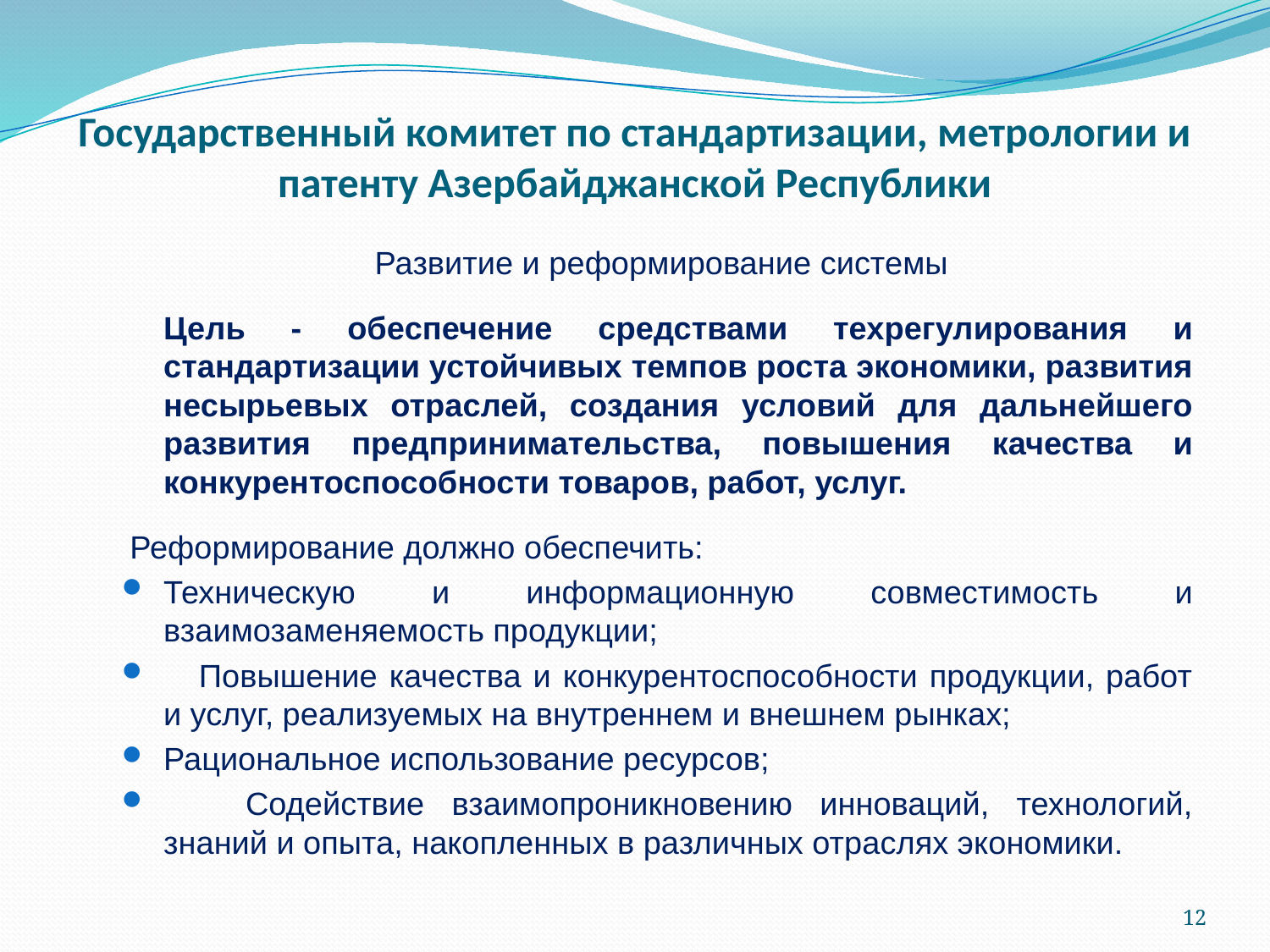

# Государственный комитет по стандартизации, метрологии и патенту Азербайджанской Республики
Развитие и реформирование системы

	Цель - обеспечение средствами техрегулирования и стандартизации устойчивых темпов роста экономики, развития несырьевых отраслей, создания условий для дальнейшего развития предпринимательства, повышения качества и конкурентоспособности товаров, работ, услуг.

Реформирование должно обеспечить:
Техническую и информационную совместимость и взаимозаменяемость продукции;
   Повышение качества и конкурентоспособности продукции, работ и услуг, реализуемых на внутреннем и внешнем рынках;
Рациональное использование ресурсов;
   Содействие взаимопроникновению инноваций, технологий, знаний и опыта, накопленных в различных отраслях экономики.

12